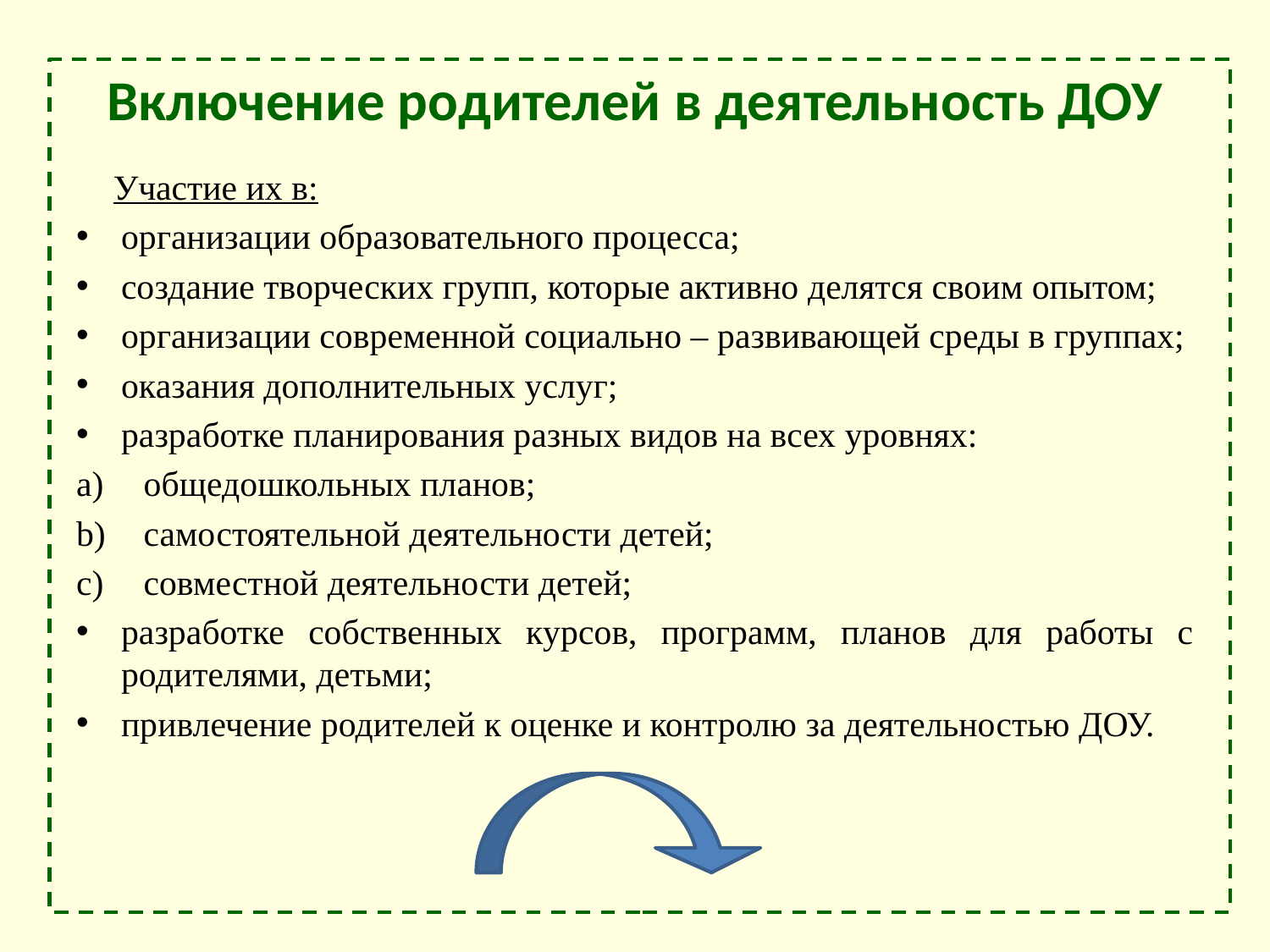

# Включение родителей в деятельность ДОУ

     Участие их в:
организации образовательного процесса;
создание творческих групп, которые активно делятся своим опытом;
организации современной социально – развивающей среды в группах;
оказания дополнительных услуг;
разработке планирования разных видов на всех уровнях:
общедошкольных планов;
самостоятельной деятельности детей;
совместной деятельности детей;
разработке собственных курсов, программ, планов для работы с родителями, детьми;
привлечение родителей к оценке и контролю за деятельностью ДОУ.